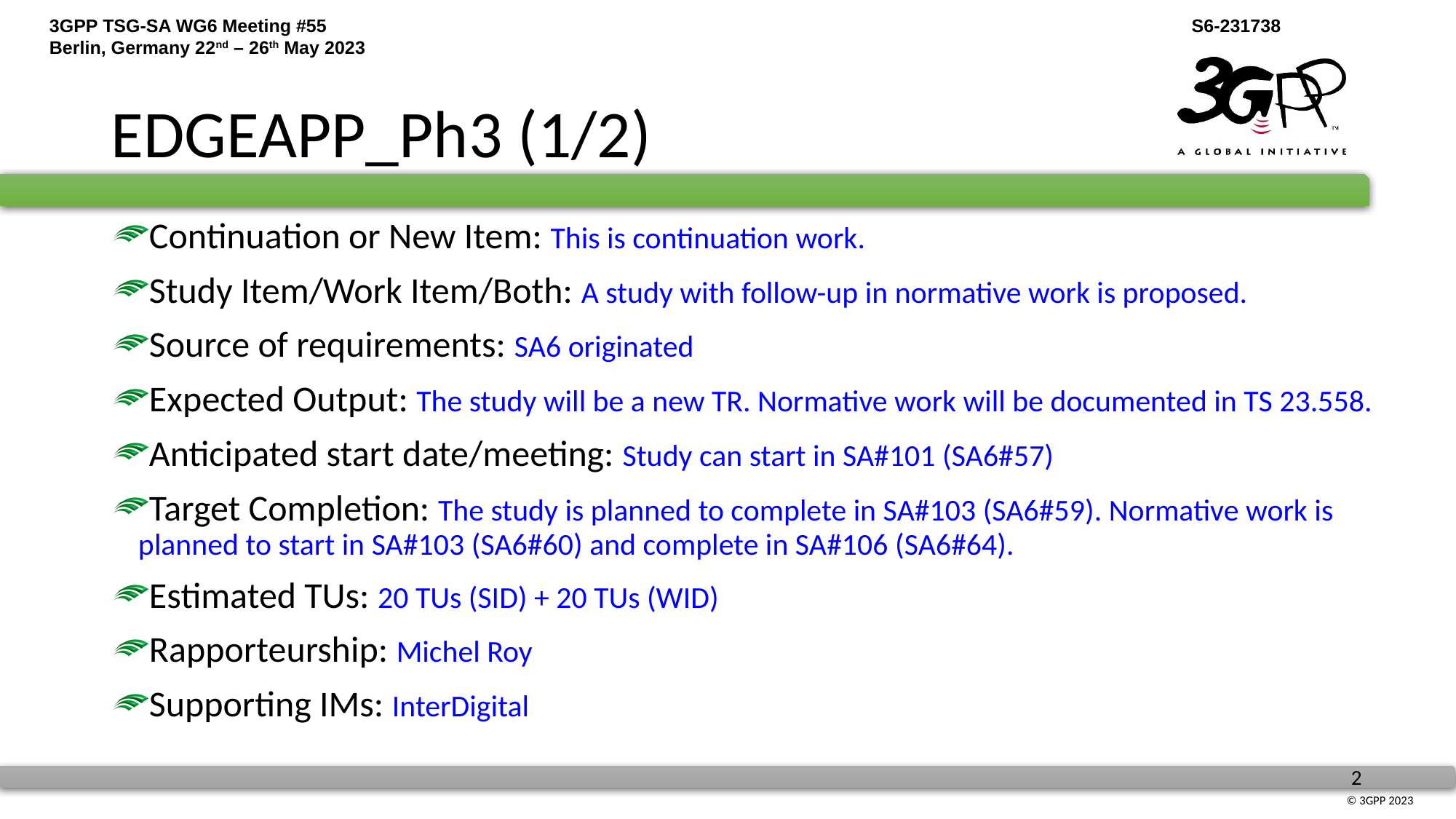

# EDGEAPP_Ph3 (1/2)
Continuation or New Item: This is continuation work.
Study Item/Work Item/Both: A study with follow-up in normative work is proposed.
Source of requirements: SA6 originated
Expected Output: The study will be a new TR. Normative work will be documented in TS 23.558.
Anticipated start date/meeting: Study can start in SA#101 (SA6#57)
Target Completion: The study is planned to complete in SA#103 (SA6#59). Normative work is planned to start in SA#103 (SA6#60) and complete in SA#106 (SA6#64).
Estimated TUs: 20 TUs (SID) + 20 TUs (WID)
Rapporteurship: Michel Roy
Supporting IMs: InterDigital